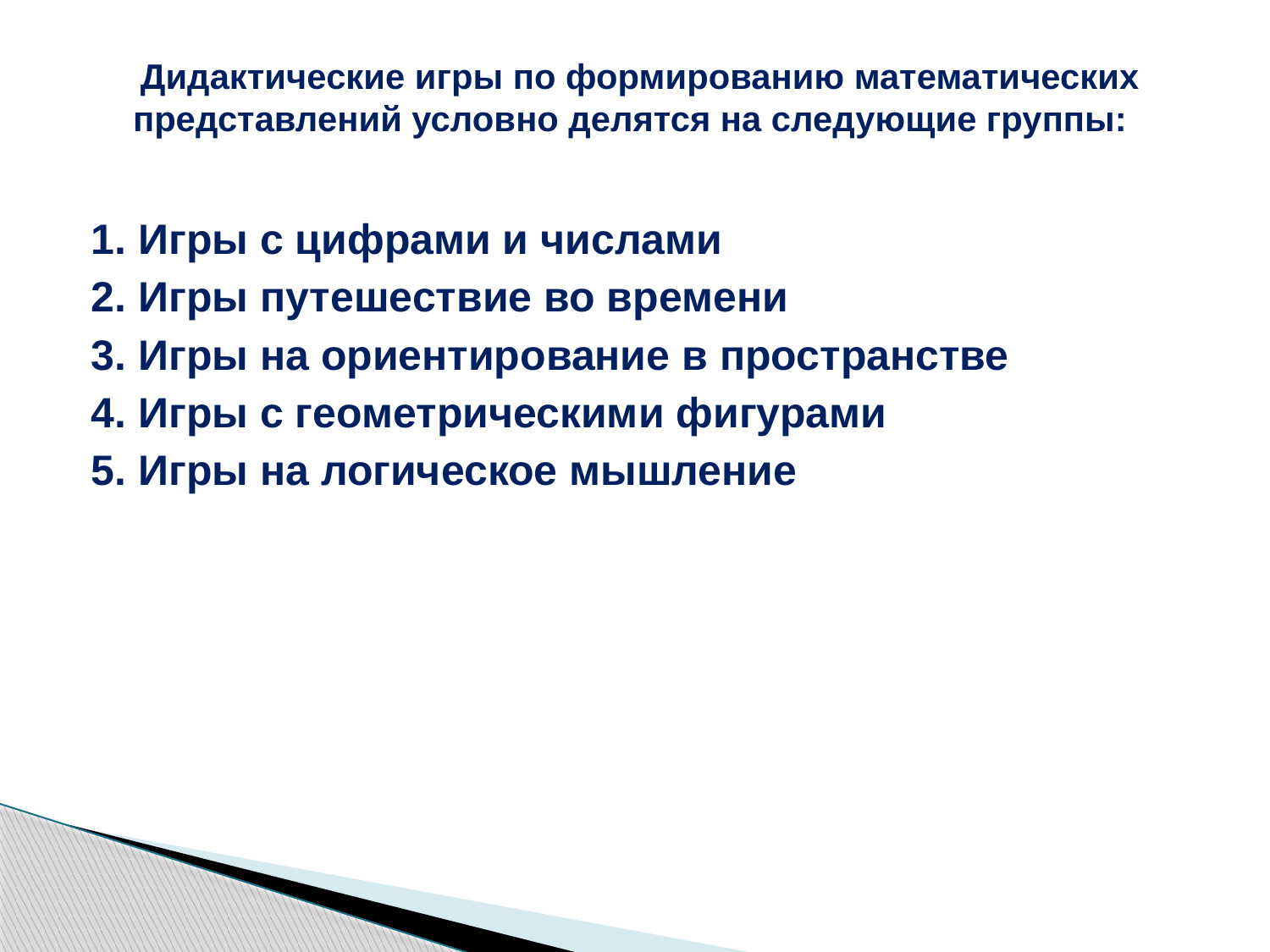

# Дидактические игры по формированию математических представлений условно делятся на следующие группы:
1. Игры с цифрами и числами
2. Игры путешествие во времени
3. Игры на ориентирование в пространстве
4. Игры с геометрическими фигурами
5. Игры на логическое мышление